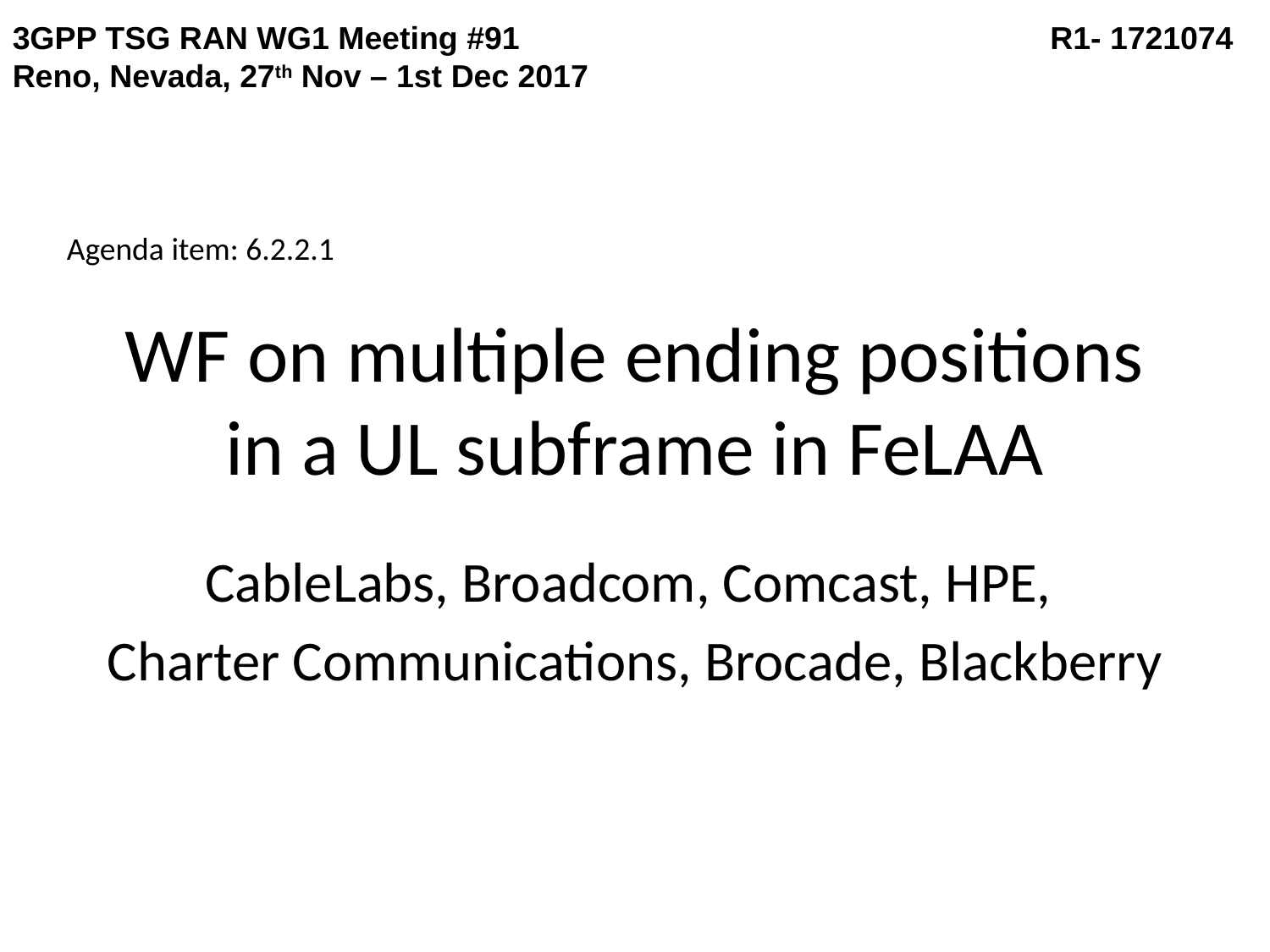

3GPP TSG RAN WG1 Meeting #91	R1- 1721074
Reno, Nevada, 27th Nov – 1st Dec 2017
Agenda item: 6.2.2.1
# WF on multiple ending positions in a UL subframe in FeLAA
CableLabs, Broadcom, Comcast, HPE,
Charter Communications, Brocade, Blackberry